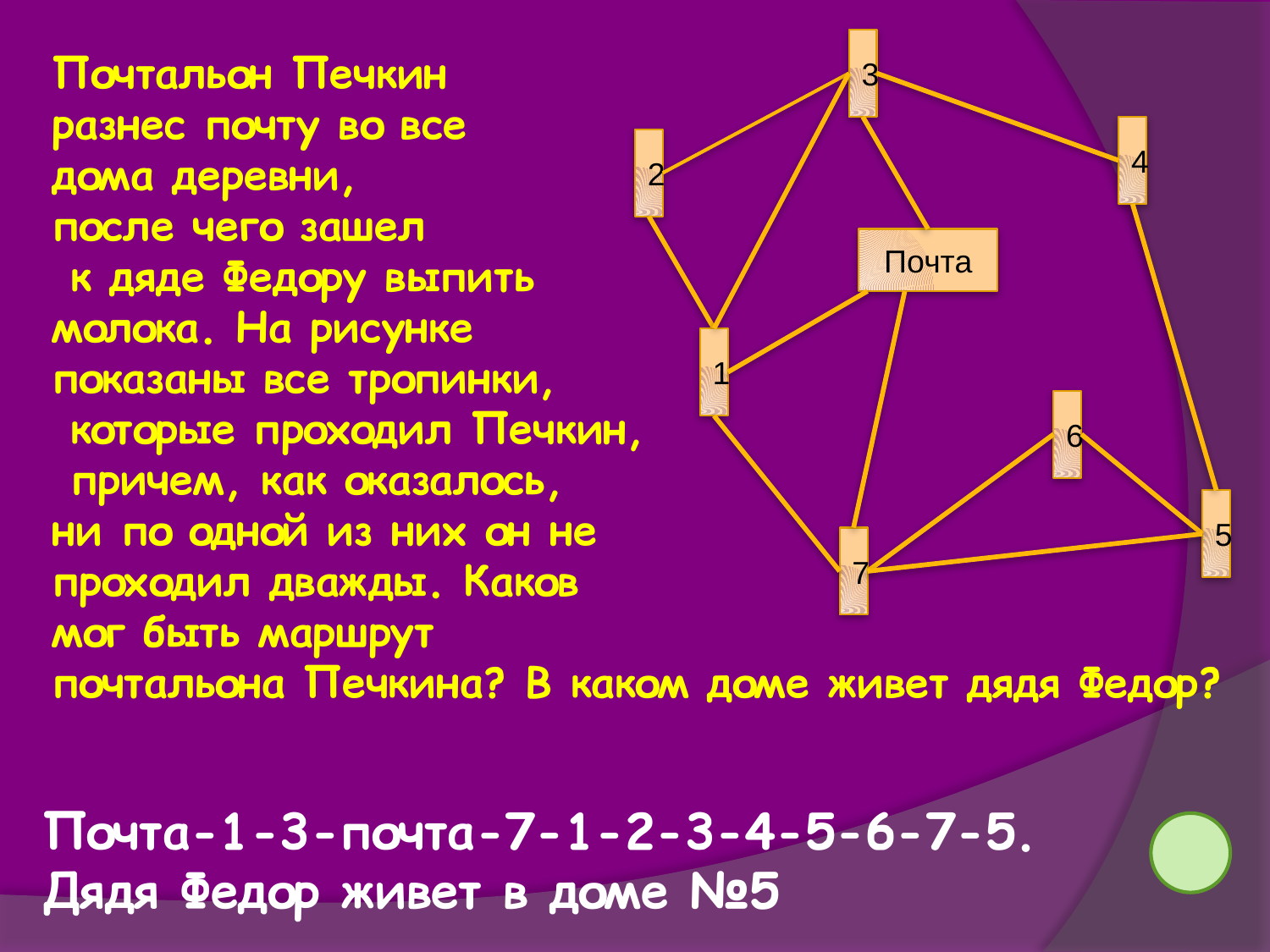

3
4
2
Почта
1
6
5
7
Почтальон Печкин
разнес почту во все
дома деревни,
после чего зашел
 к дяде Федору выпить
молока. На рисунке
показаны все тропинки,
 которые проходил Печкин,
 причем, как оказалось,
ни по одной из них он не
проходил дважды. Каков
мог быть маршрут
почтальона Печкина? В каком доме живет дядя Федор?
Почта-1-3-почта-7-1-2-3-4-5-6-7-5. Дядя Федор живет в доме №5